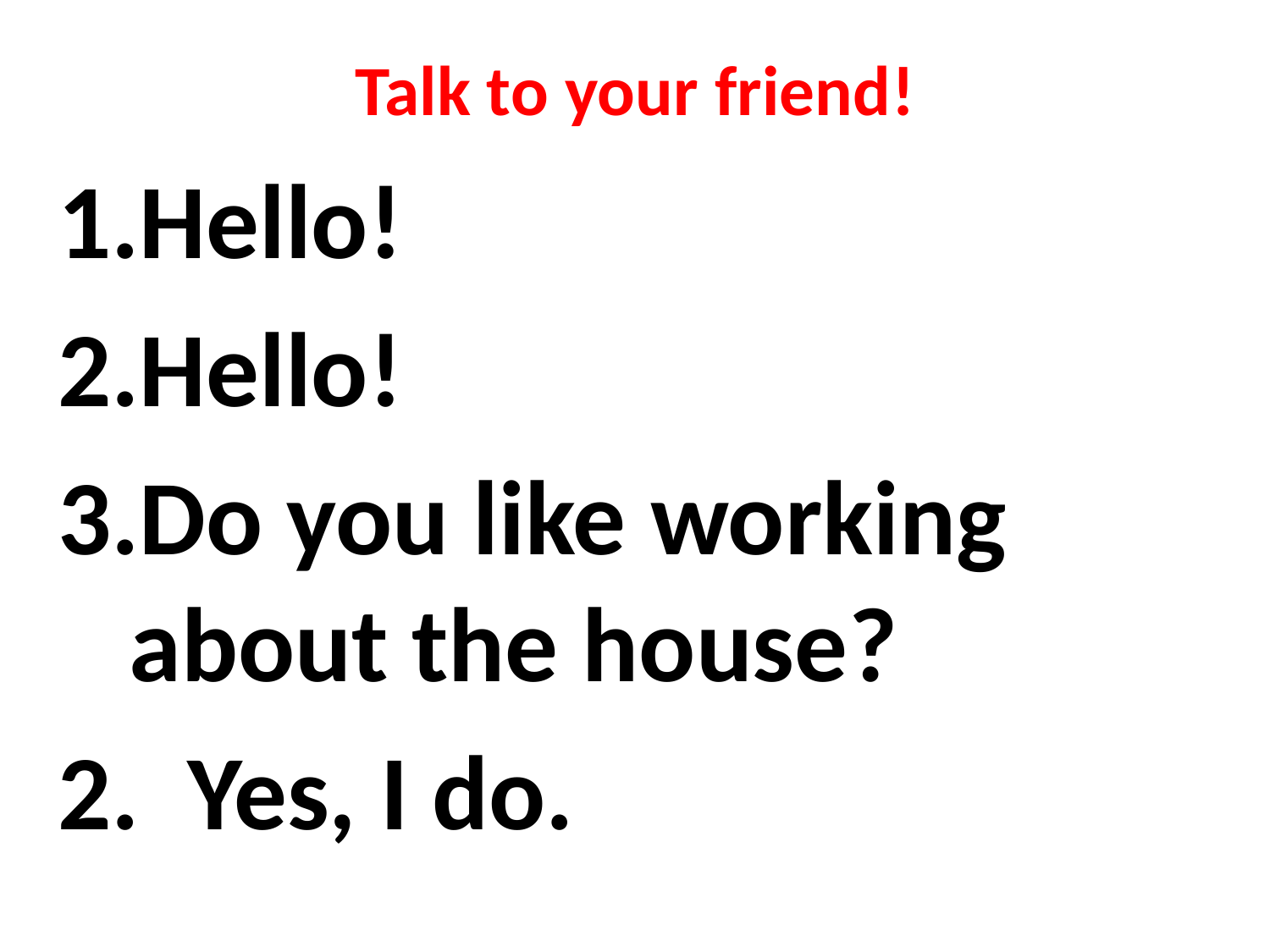

# Talk to your friend!
Hello!
Hello!
Do you like working about the house?
2.  Yes, I do.